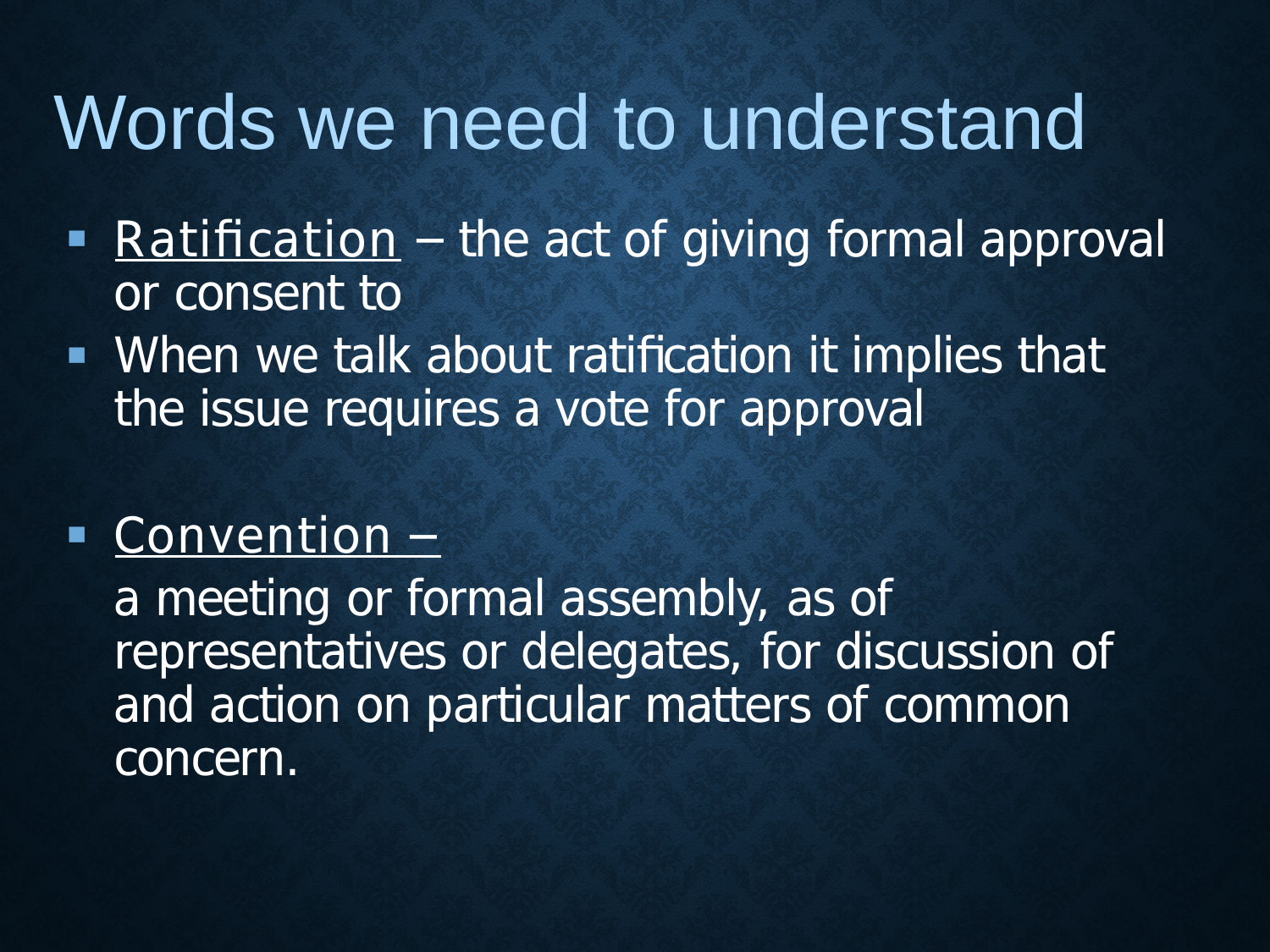

Words we need to understand
Ratification – the act of giving formal approval or consent to
When we talk about ratification it implies that the issue requires a vote for approval

Convention –
	a meeting or formal assembly, as of representatives or delegates, for discussion of and action on particular matters of common concern.